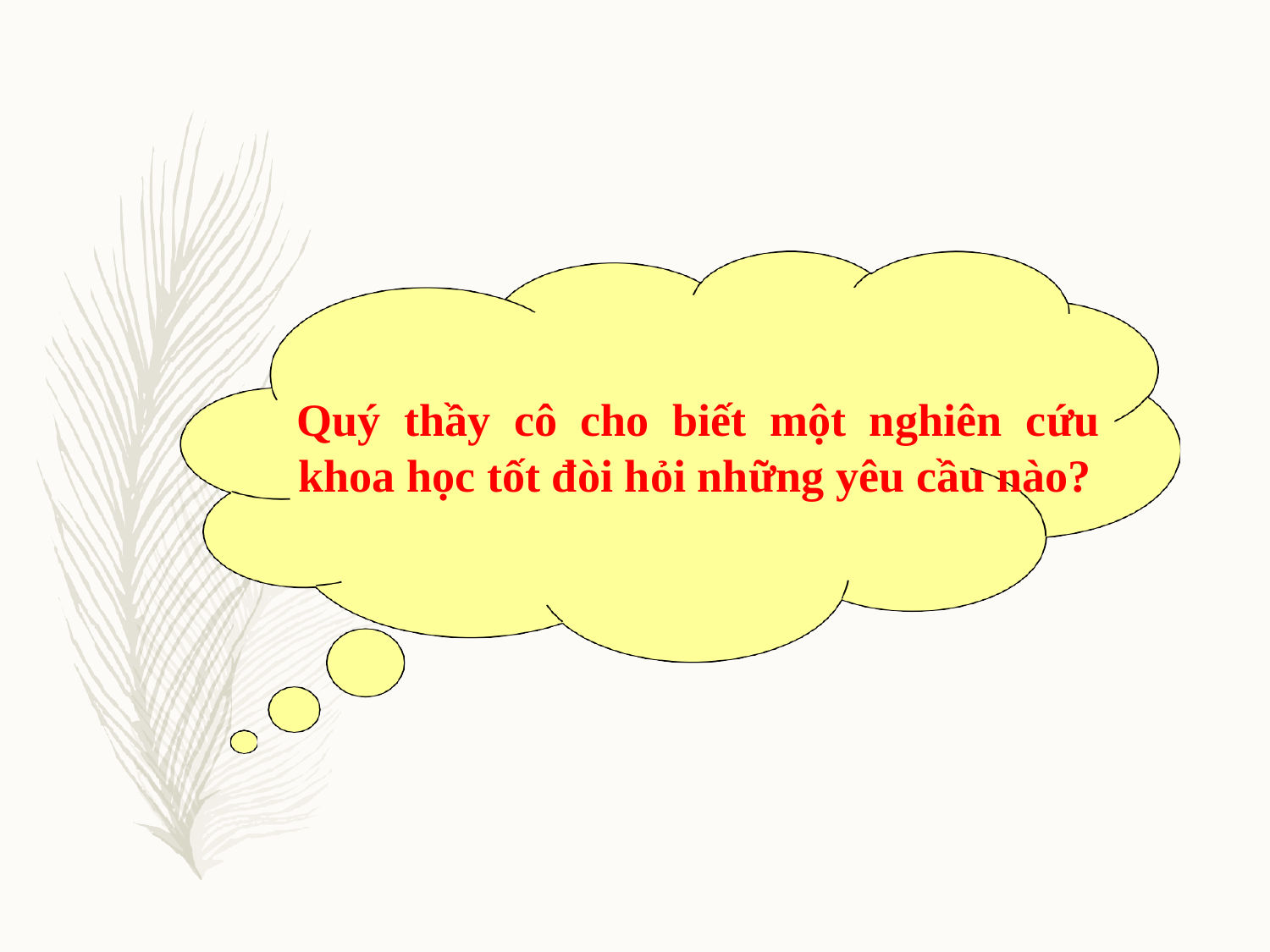

Quý thầy cô cho biết một nghiên cứu khoa học tốt đòi hỏi những yêu cầu nào?